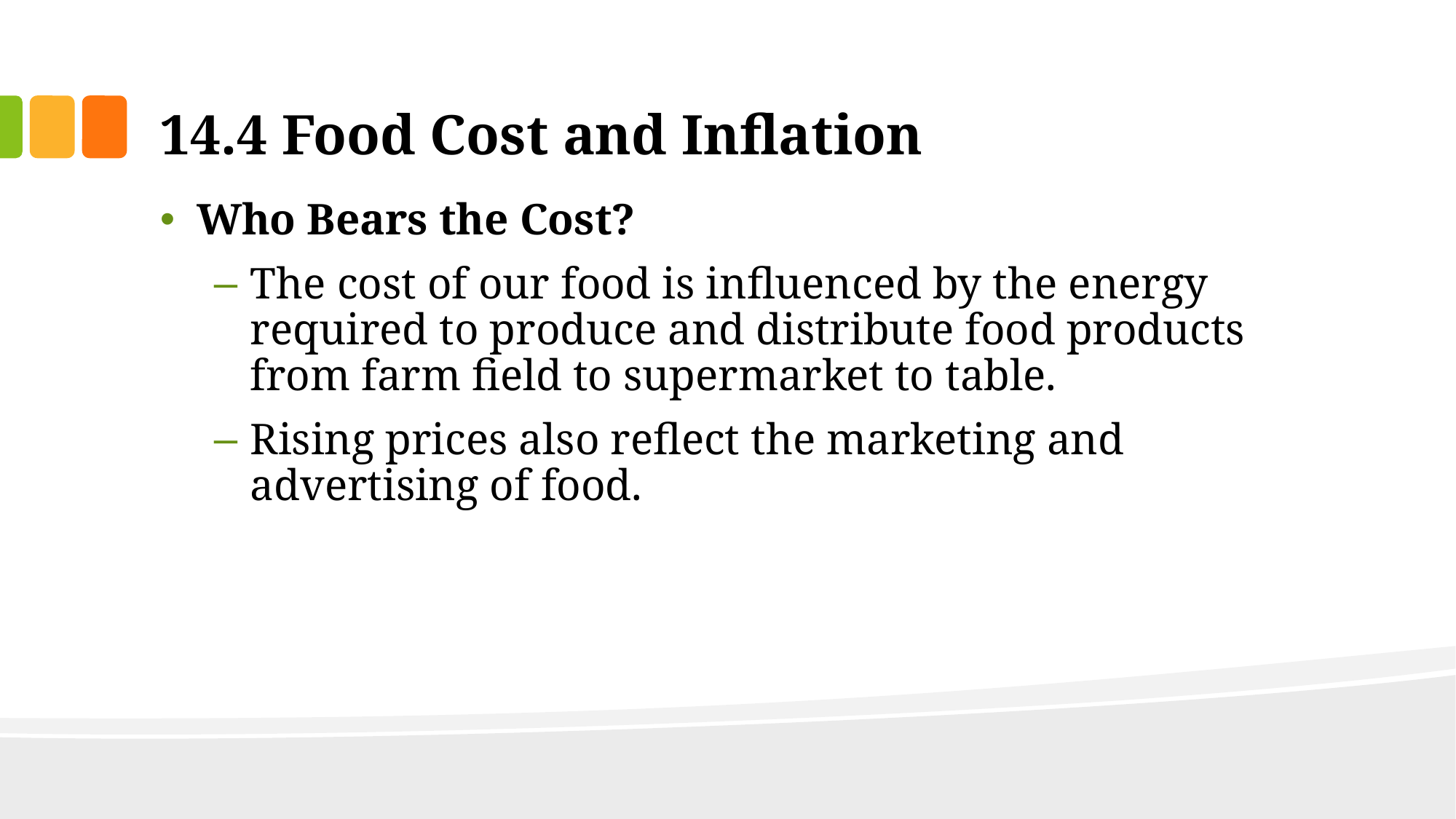

# 14.4 Food Cost and Inflation
Who Bears the Cost?
The cost of our food is influenced by the energy required to produce and distribute food products from farm field to supermarket to table.
Rising prices also reflect the marketing and advertising of food.